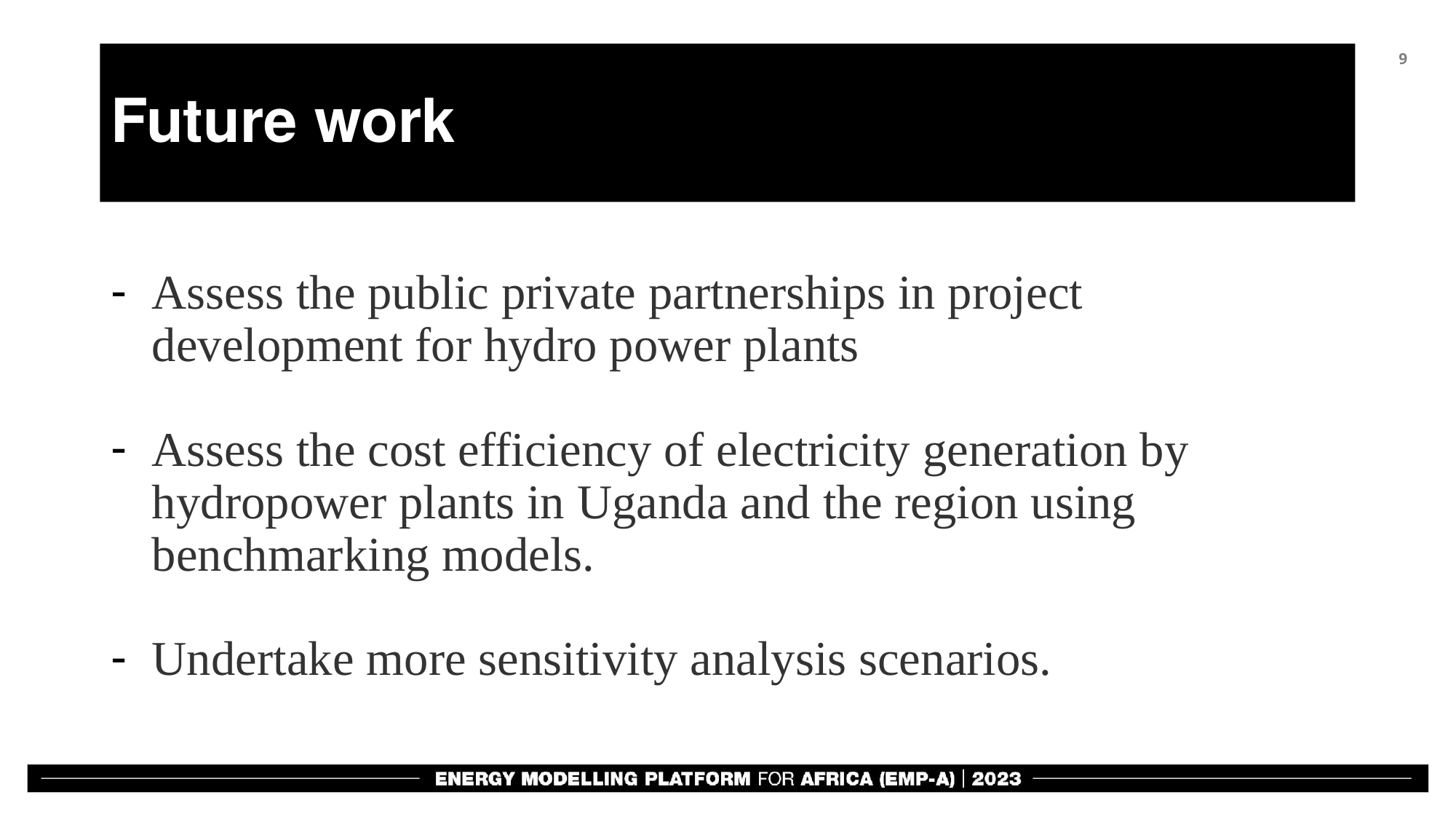

# Future work

Assess the public private partnerships in project development for hydro power plants

Assess the cost efficiency of electricity generation by hydropower plants in Uganda and the region using benchmarking models.

Undertake more sensitivity analysis scenarios.